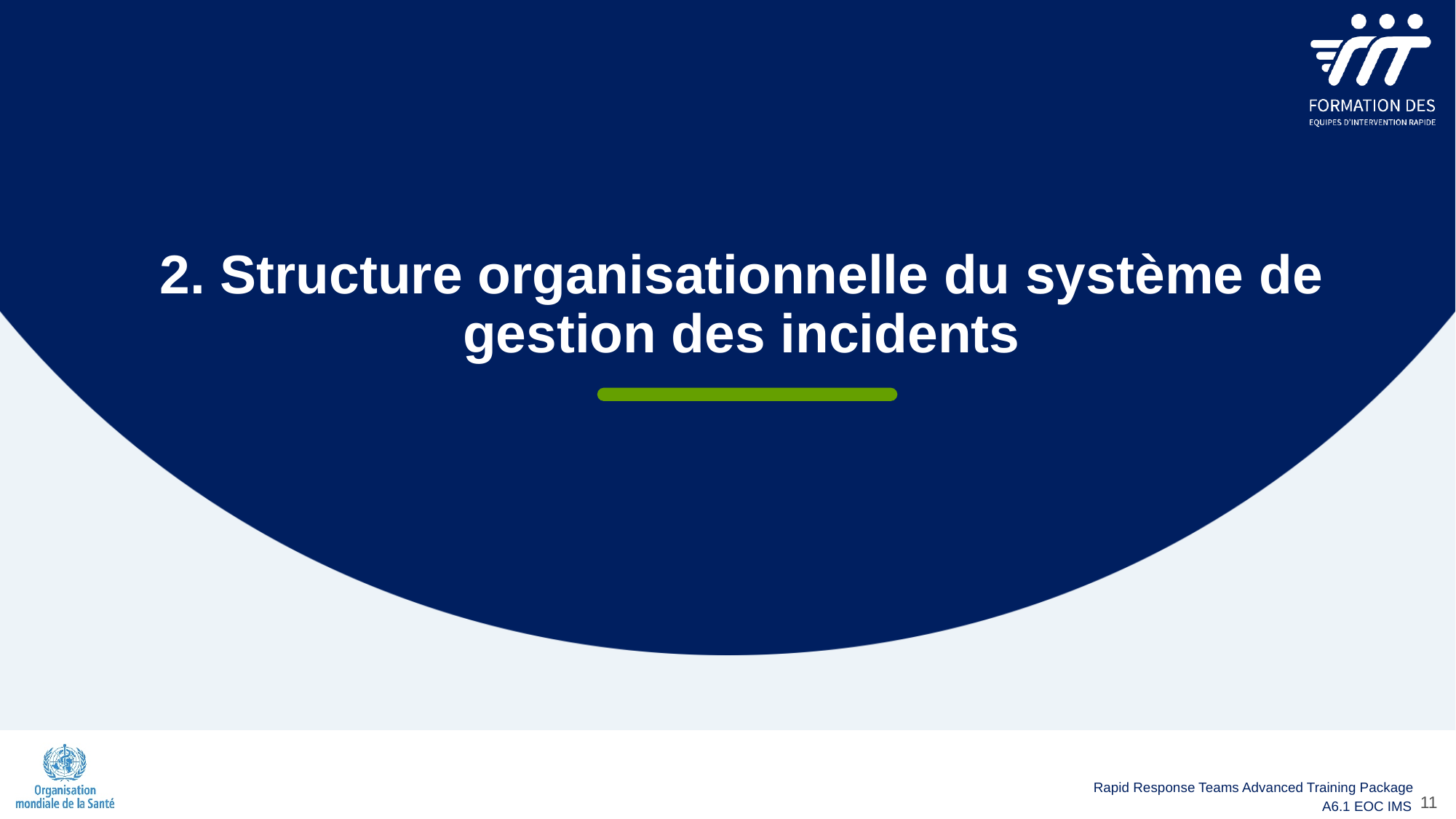

2. Structure organisationnelle du système de gestion des incidents

11